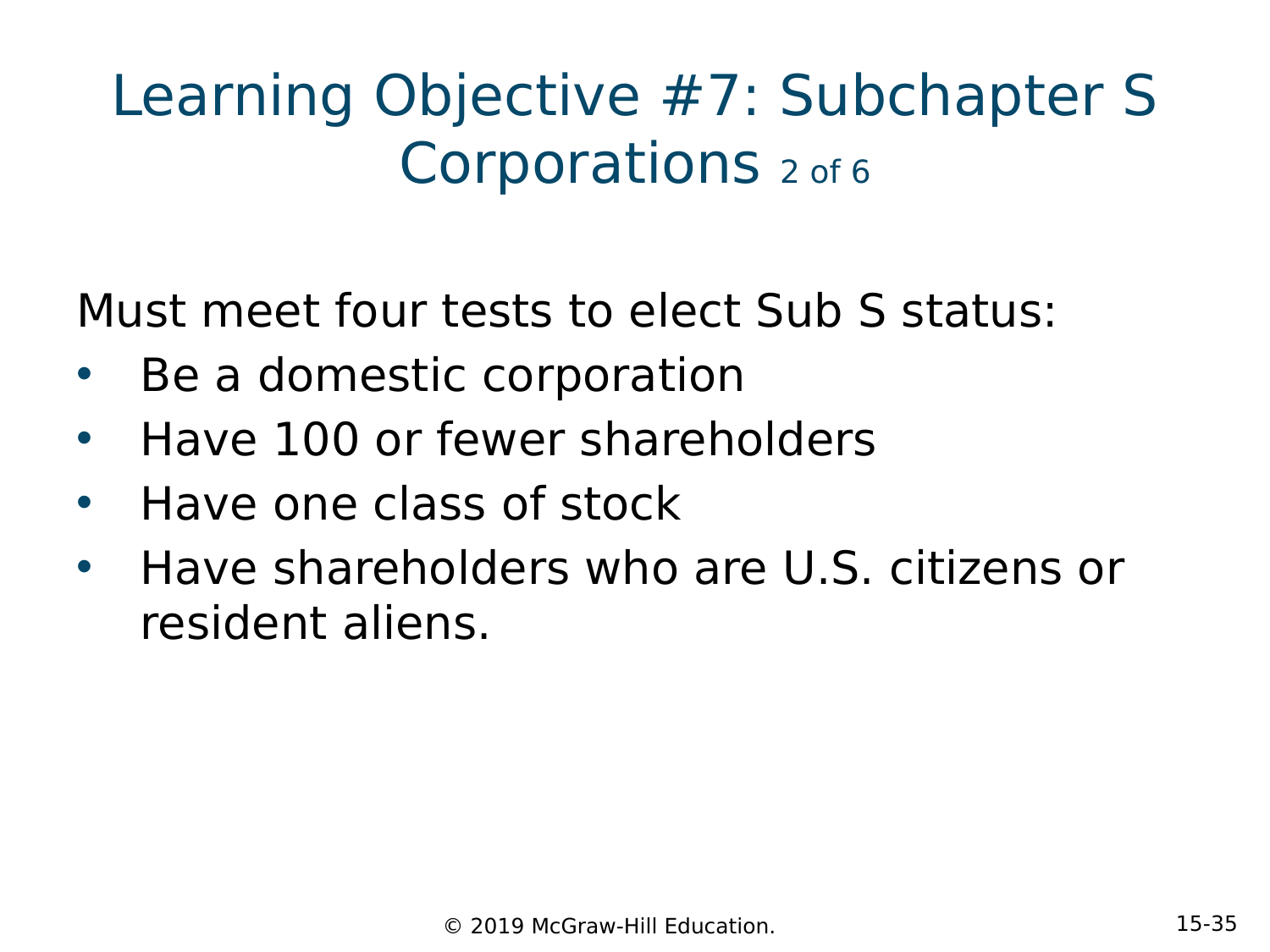

# Learning Objective #7: Subchapter S Corporations 2 of 6
Must meet four tests to elect Sub S status:
Be a domestic corporation
Have 100 or fewer shareholders
Have one class of stock
Have shareholders who are U.S. citizens or resident aliens.